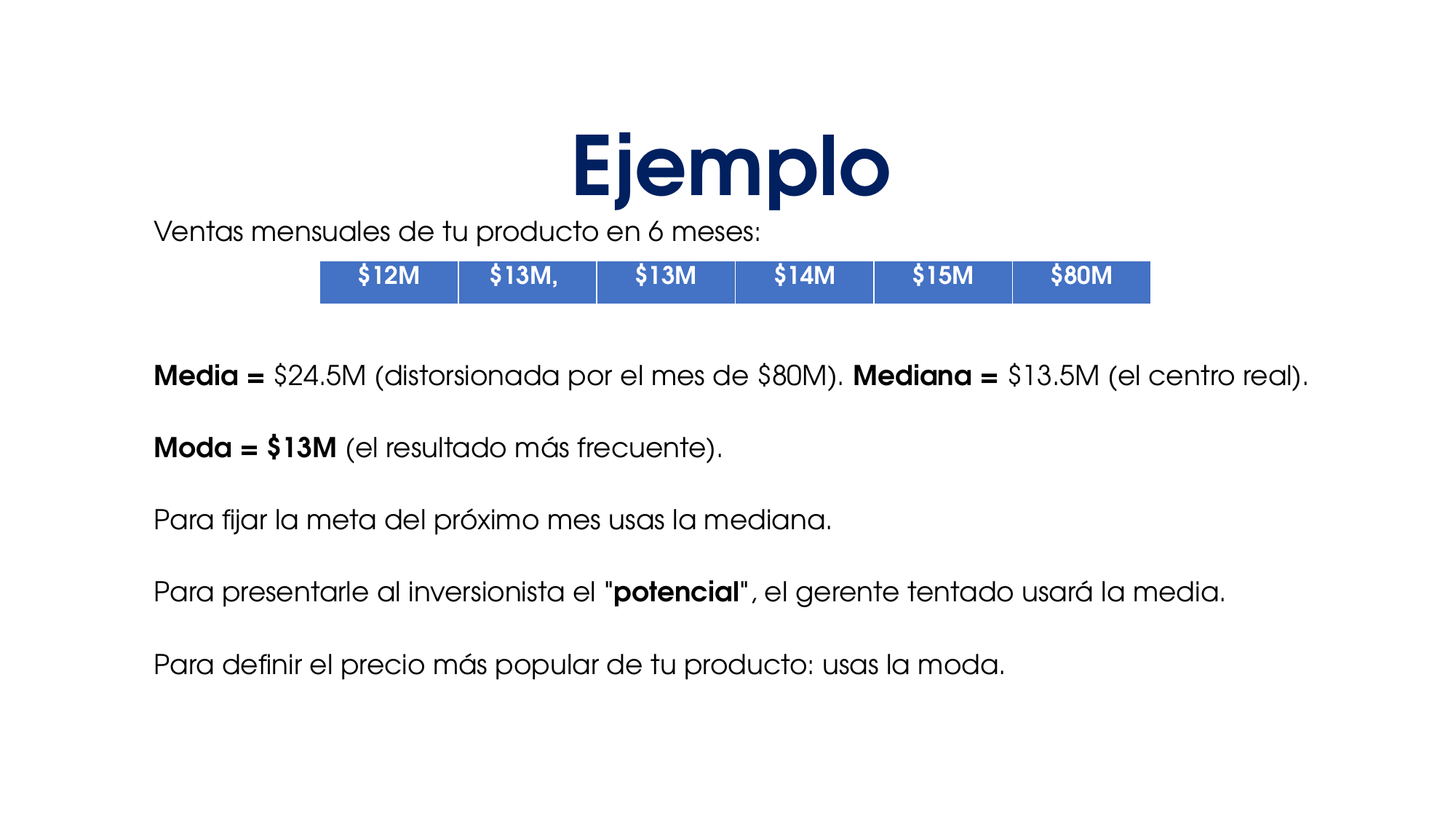

Ejemplo
Ventas mensuales de tu producto en 6 meses:

Media = $24.5M (distorsionada por el mes de $80M). Mediana = $13.5M (el centro real).
Moda = $13M (el resultado más frecuente).
Para fijar la meta del próximo mes usas la mediana.
Para presentarle al inversionista el "potencial", el gerente tentado usará la media.
Para definir el precio más popular de tu producto: usas la moda.
| $12M | $13M, | $13M | $14M | $15M | $80M |
| --- | --- | --- | --- | --- | --- |